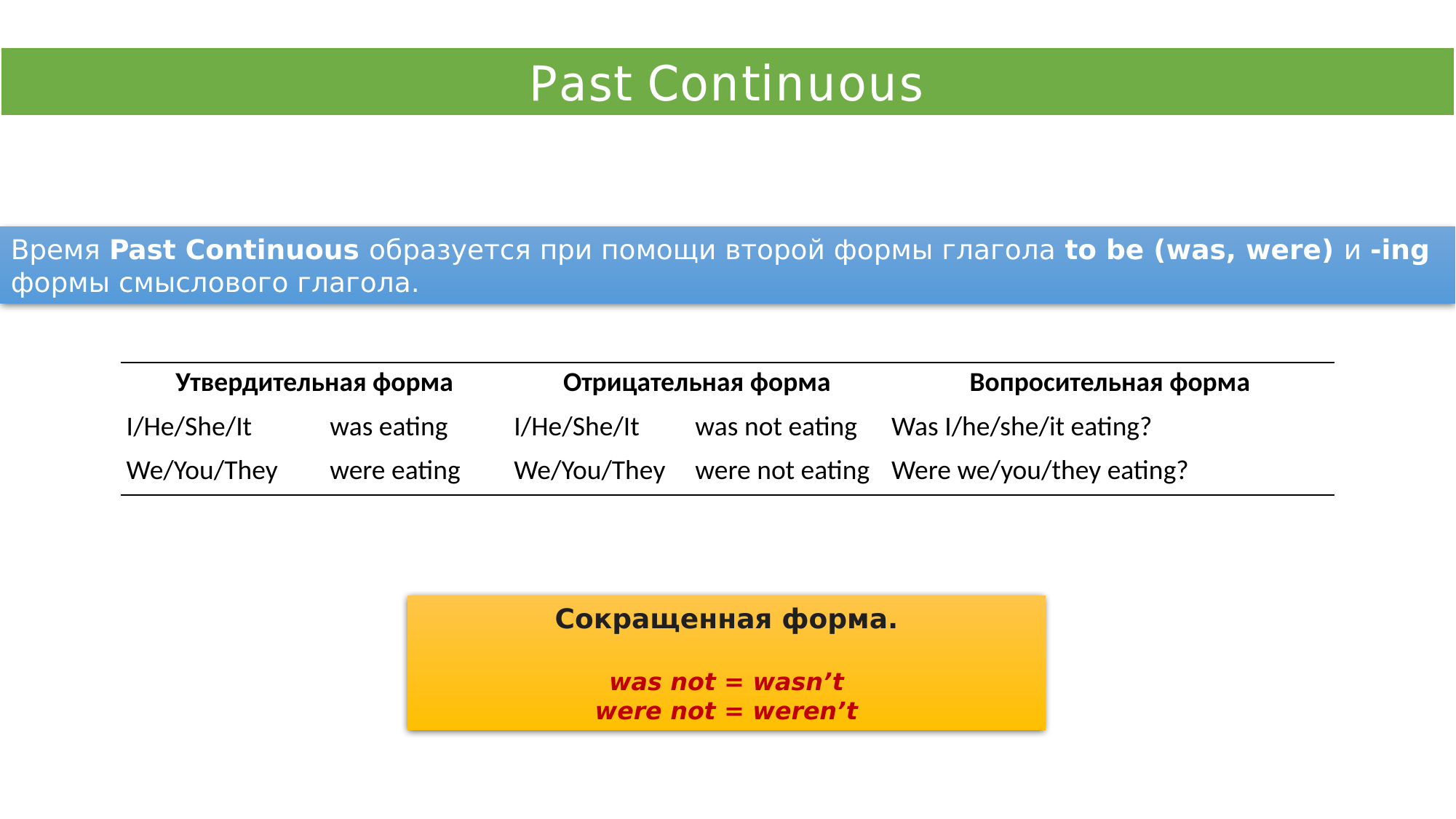

Past Continuous
Время Past Continuous образуется при помощи второй формы глагола to be (was, were) и -ing формы смыслового глагола.

| Утвердительная форма |  | Отрицательная форма |  | Вопросительная форма |
| --- | --- | --- | --- | --- |
| I/He/She/It | was eating | I/He/She/It | was not eating | Was I/he/she/it eating? |
| We/You/They | were eating | We/You/They | were not eating | Were we/you/they eating? |

Сокращенная форма.
was not = wasn’t
were not = weren’t